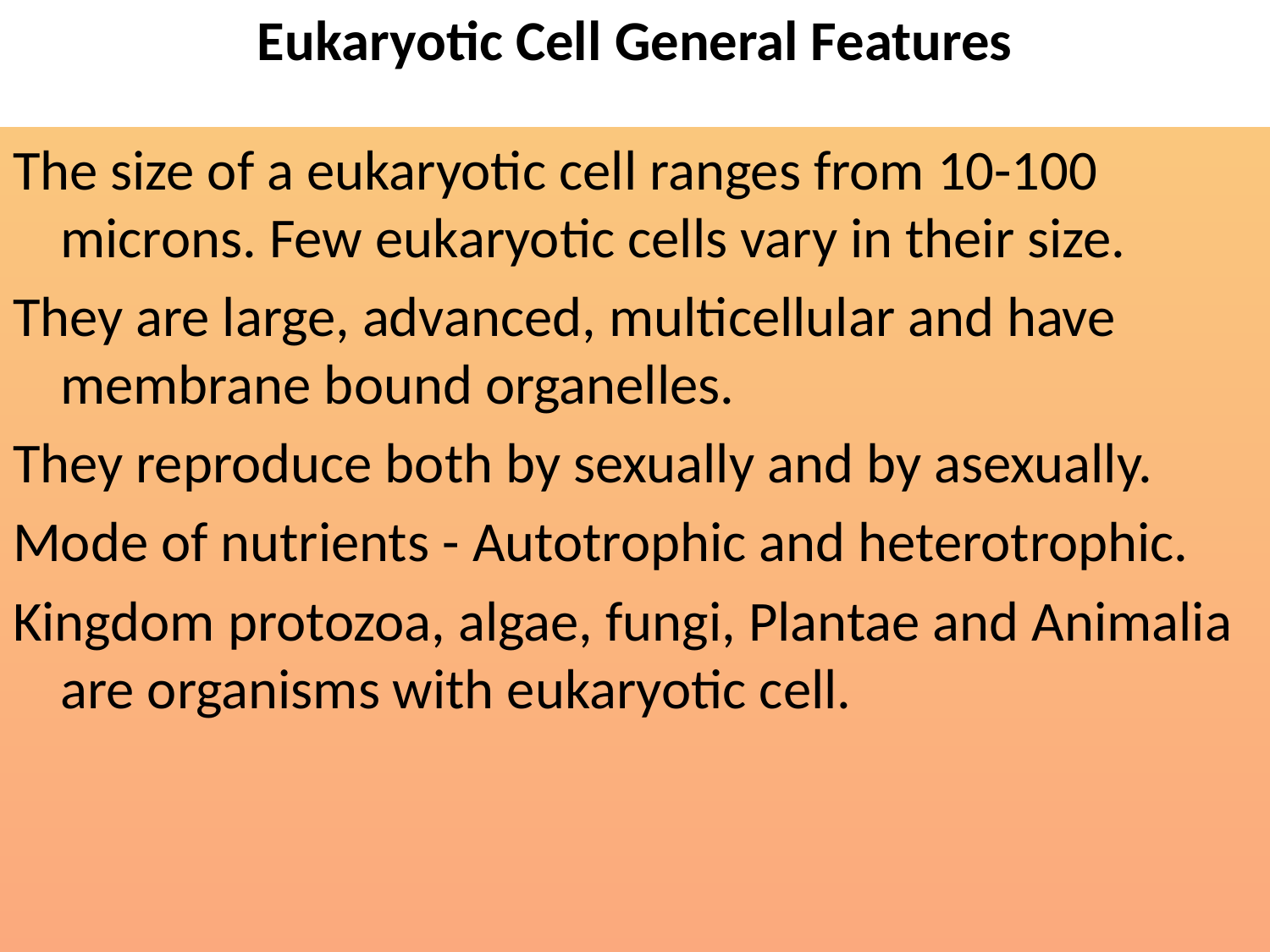

# Eukaryotic Cell General Features
The size of a eukaryotic cell ranges from 10-100 microns. Few eukaryotic cells vary in their size.
They are large, advanced, multicellular and have membrane bound organelles.
They reproduce both by sexually and by asexually.
Mode of nutrients - Autotrophic and heterotrophic.
Kingdom protozoa, algae, fungi, Plantae and Animalia are organisms with eukaryotic cell.